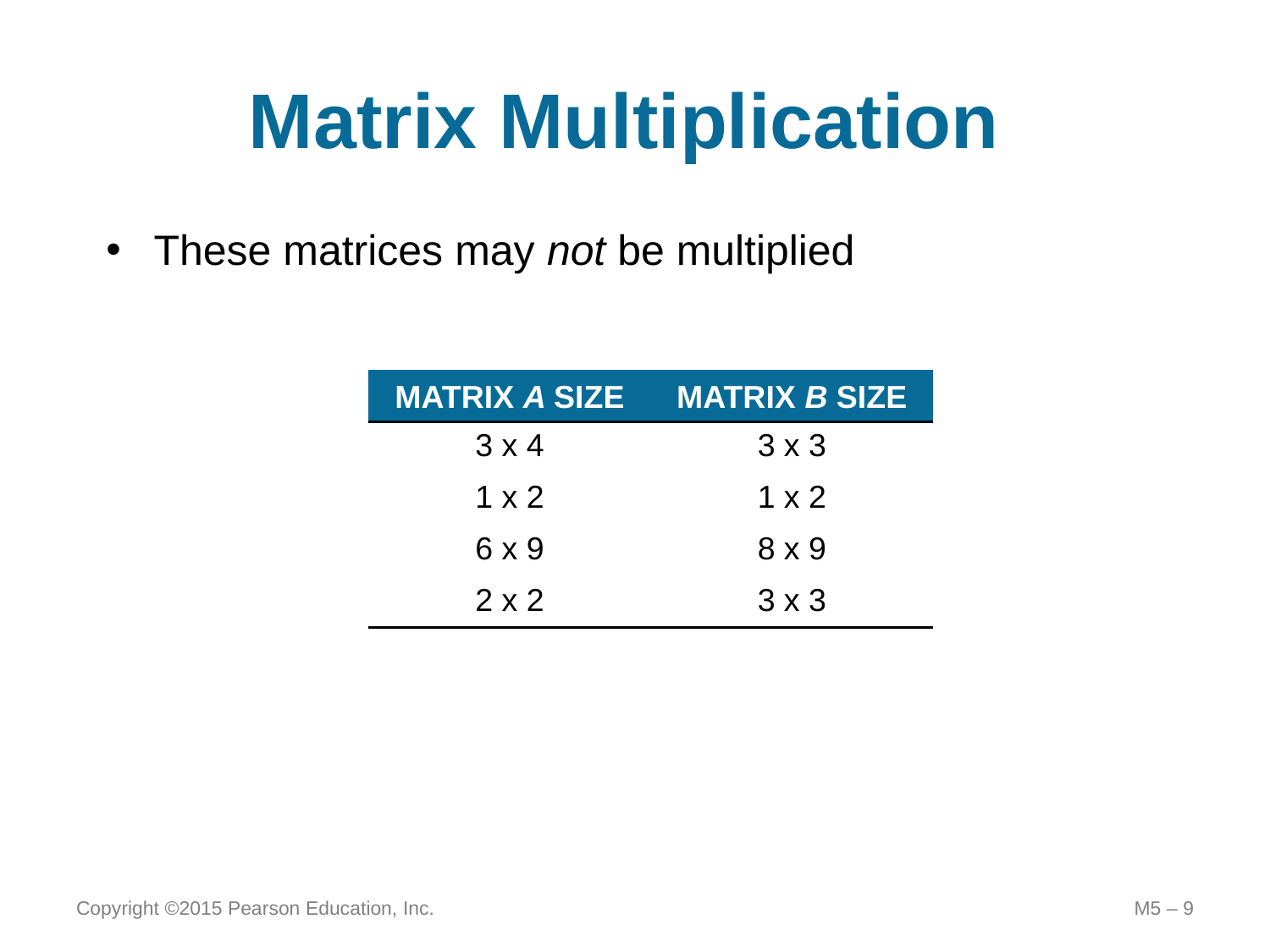

# Matrix Multiplication
These matrices may not be multiplied
| MATRIX A SIZE | MATRIX B SIZE |
| --- | --- |
| 3 x 4 | 3 x 3 |
| 1 x 2 | 1 x 2 |
| 6 x 9 | 8 x 9 |
| 2 x 2 | 3 x 3 |
Copyright ©2015 Pearson Education, Inc.
M5 – 9